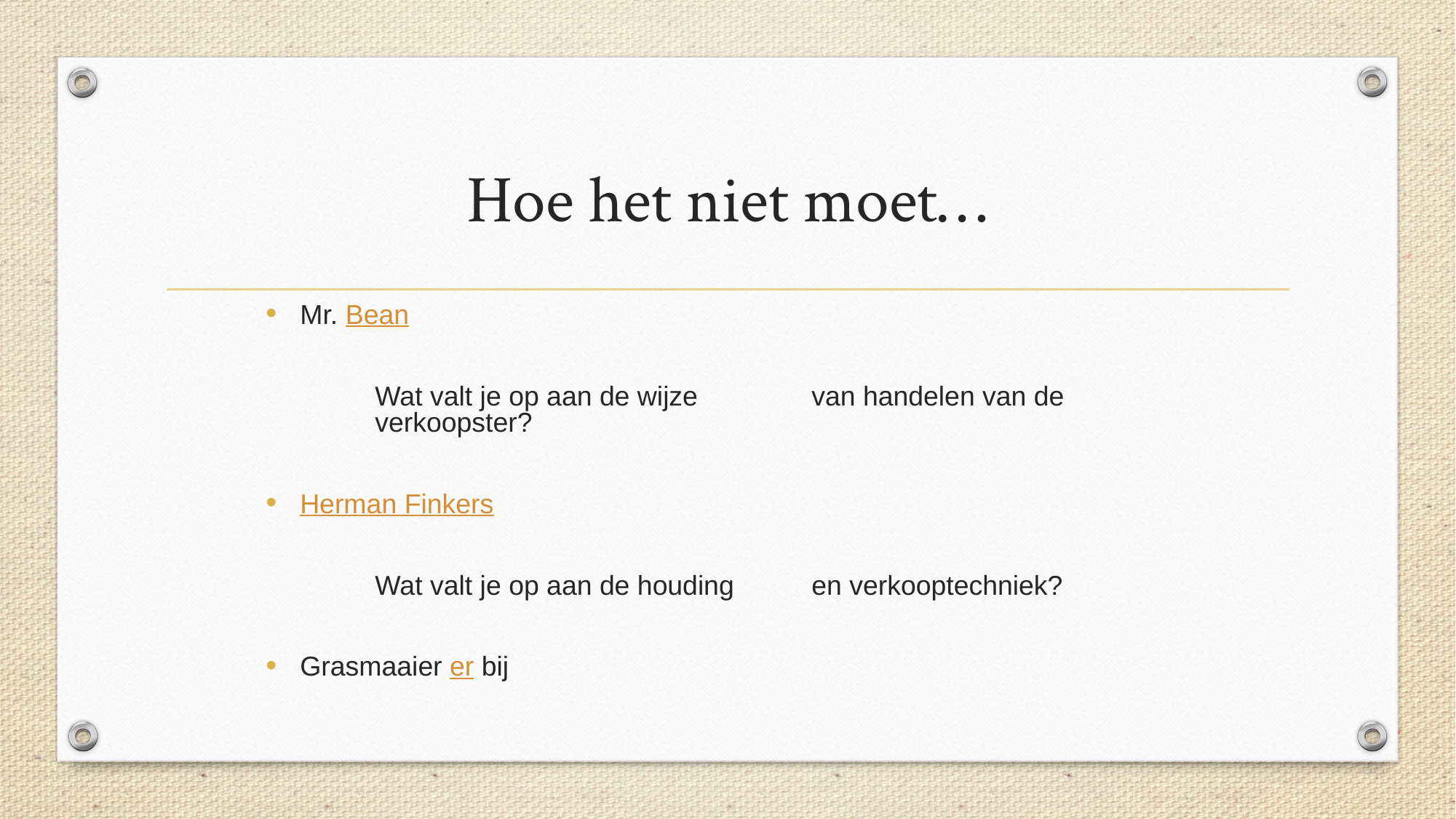

# Hoe het niet moet…
Mr. Bean

	Wat valt je op aan de wijze 	van handelen van de 	verkoopster?

Herman Finkers

	Wat valt je op aan de houding 	en verkooptechniek?

Grasmaaier er bij